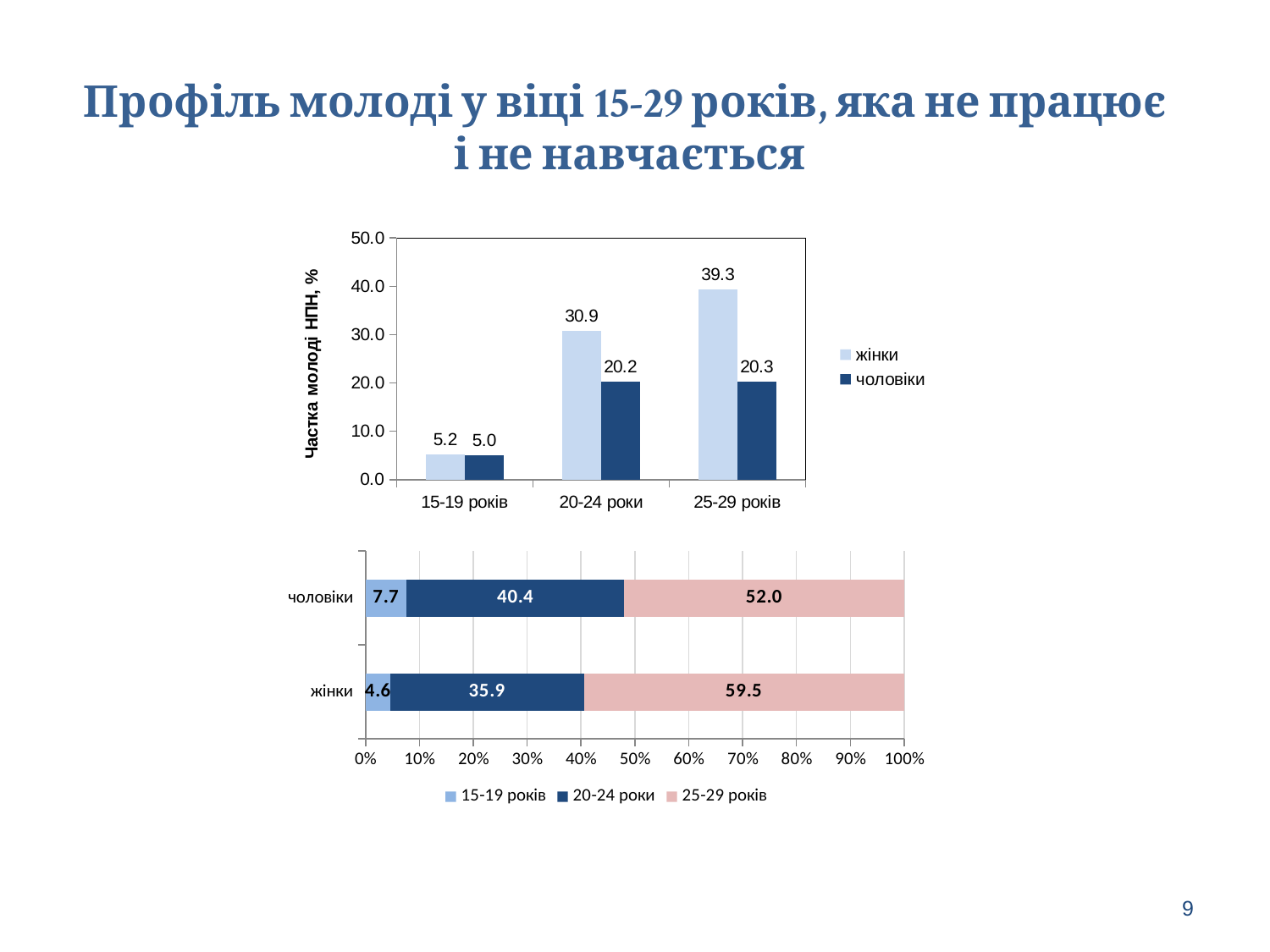

# Профіль молоді у віці 15-29 років, яка не працює і не навчається

### Chart

| Category | жінки | чоловіки |
|---|---|---|
| 15-19 рокiв | 5.152224824355954 | 5.016722408026756 |
| 20-24 роки | 30.859728506787267 | 20.239111870196414 |
| 25-29 років | 39.318023660403455 | 20.319786808794127 |

### Chart

| Category | 15-19 рокiв | 20-24 роки | 25-29 років |
|---|---|---|---|
| жінки | 4.631578947368401 | 35.89473684210547 | 59.473684210526294 |
| чоловіки | 7.66609880749572 | 40.37478705281059 | 51.95911413969318 |
9